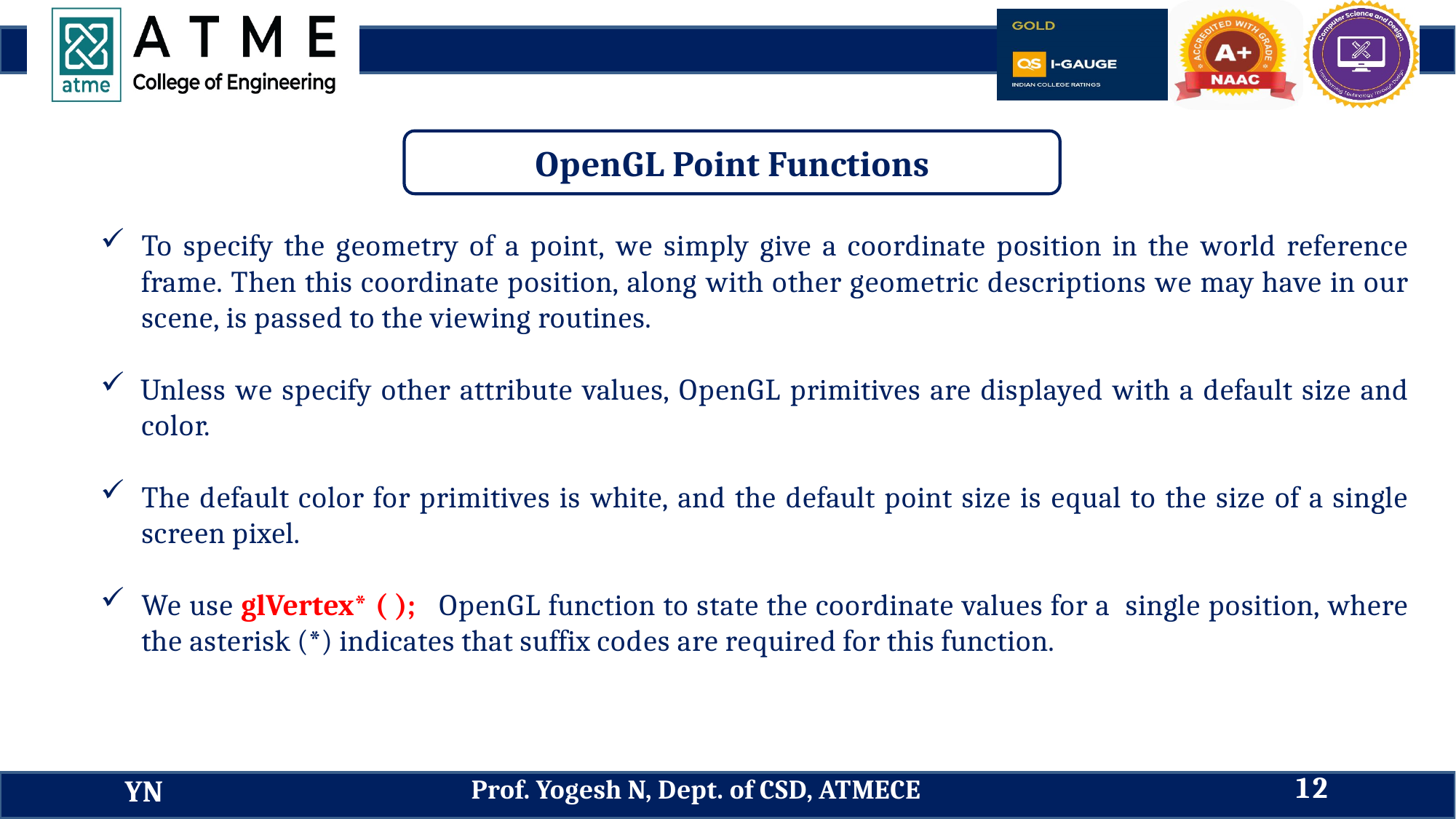

OpenGL Point Functions
To specify the geometry of a point, we simply give a coordinate position in the world reference frame. Then this coordinate position, along with other geometric descriptions we may have in our scene, is passed to the viewing routines.

Unless we specify other attribute values, OpenGL primitives are displayed with a default size and color.

The default color for primitives is white, and the default point size is equal to the size of a single screen pixel.

We use glVertex* ( );   OpenGL function to state the coordinate values for a  single position, where the asterisk (*) indicates that suffix codes are required for this function.
12
Prof. Yogesh N, Dept. of CSD, ATMECE
YN